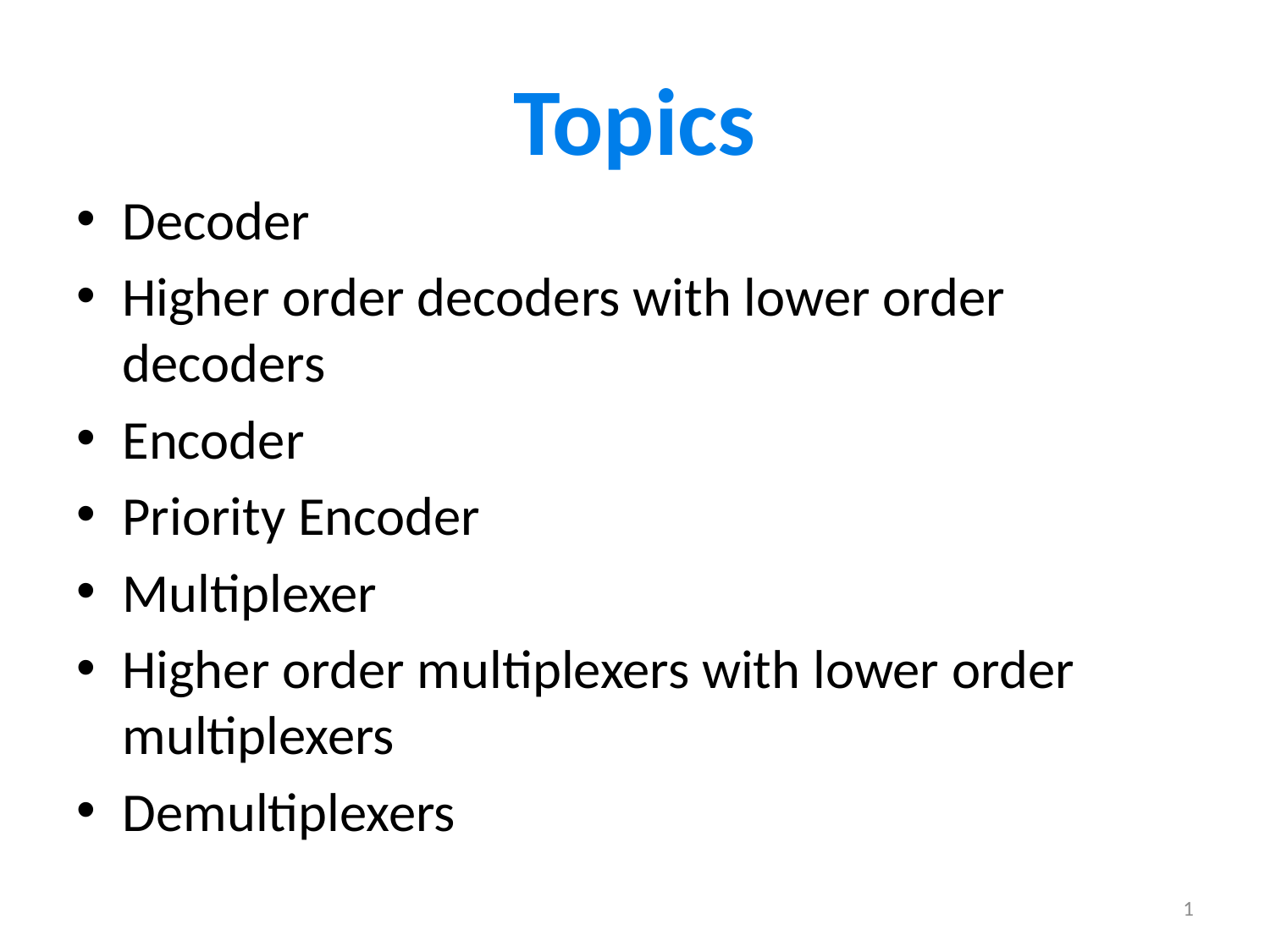

# Topics
Decoder
Higher order decoders with lower order decoders
Encoder
Priority Encoder
Multiplexer
Higher order multiplexers with lower order multiplexers
Demultiplexers

1